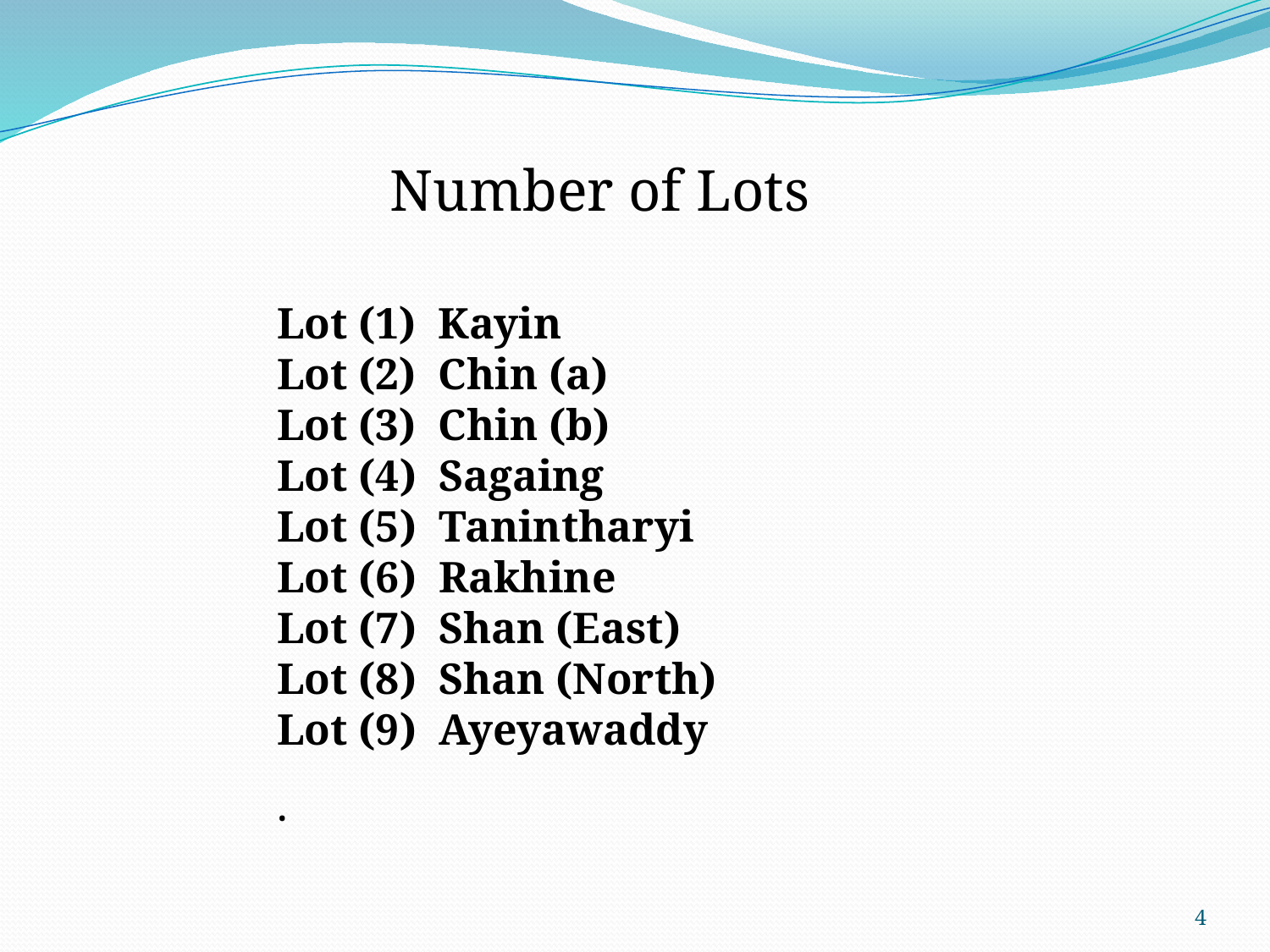

Number of Lots

Lot (1)  Kayin
Lot (2)  Chin (a)
Lot (3)  Chin (b)
Lot (4)  Sagaing
Lot (5)  Tanintharyi
Lot (6)  Rakhine
Lot (7)  Shan (East)
Lot (8)  Shan (North)
Lot (9)  Ayeyawaddy
.

4